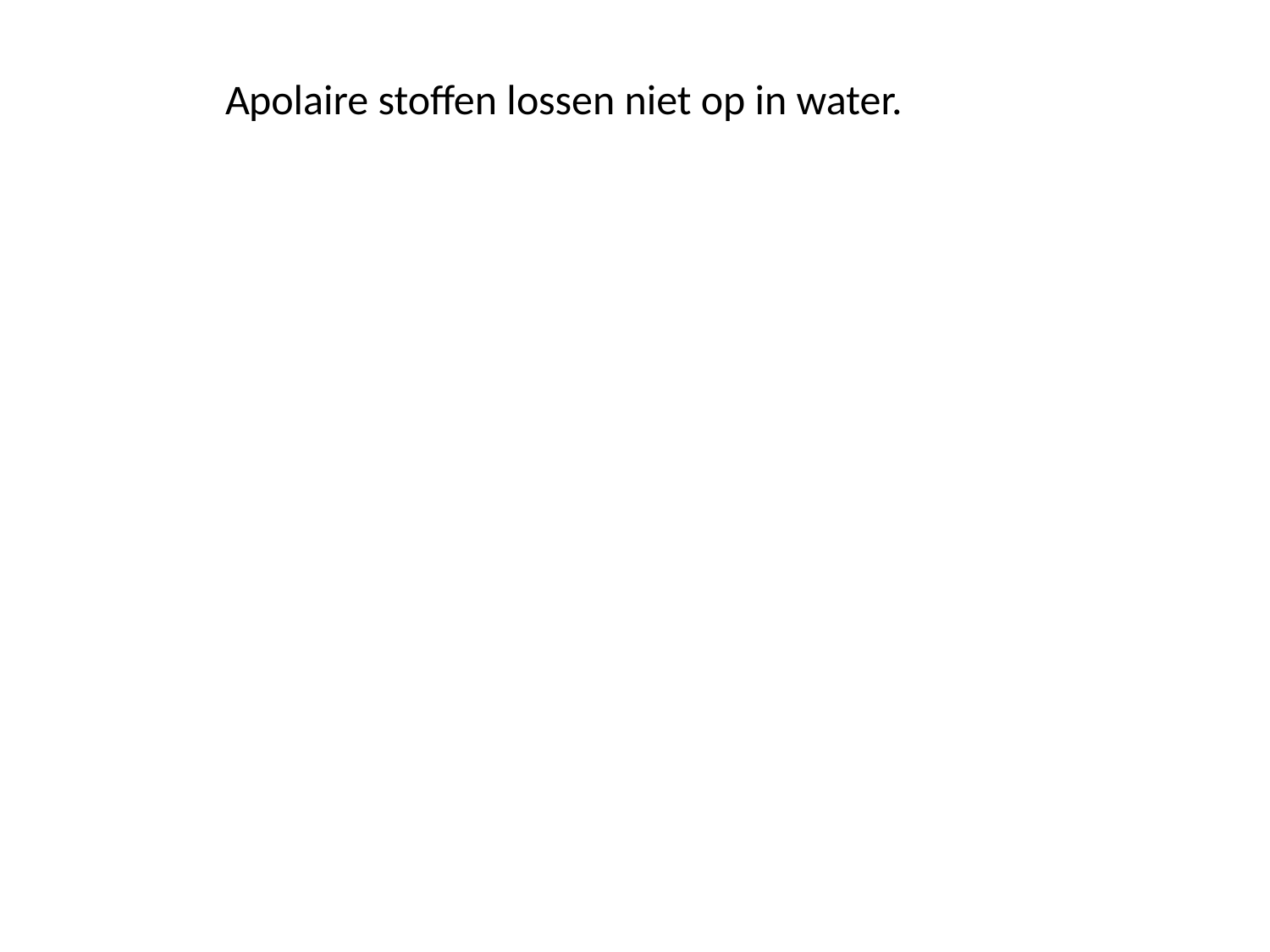

Het apolaire stoffen lossen niet op in water.

A